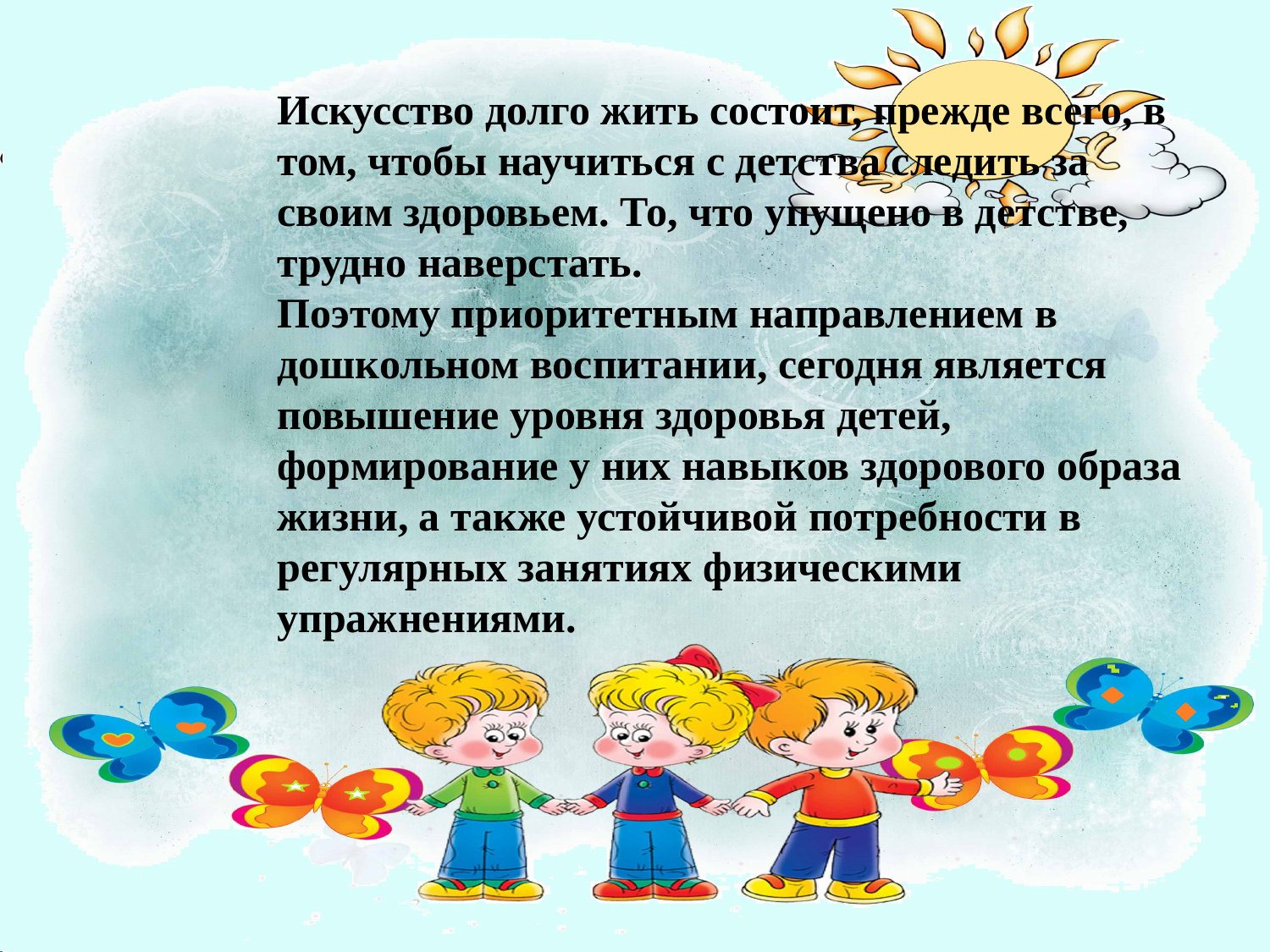

Искусство долго жить состоит, прежде всего, в том, чтобы научиться с детства следить за своим здоровьем. То, что упущено в детстве, трудно наверстать.
Поэтому приоритетным направлением в дошкольном воспитании, сегодня является повышение уровня здоровья детей, формирование у них навыков здорового образа жизни, а также устойчивой потребности в регулярных занятиях физическими упражнениями.